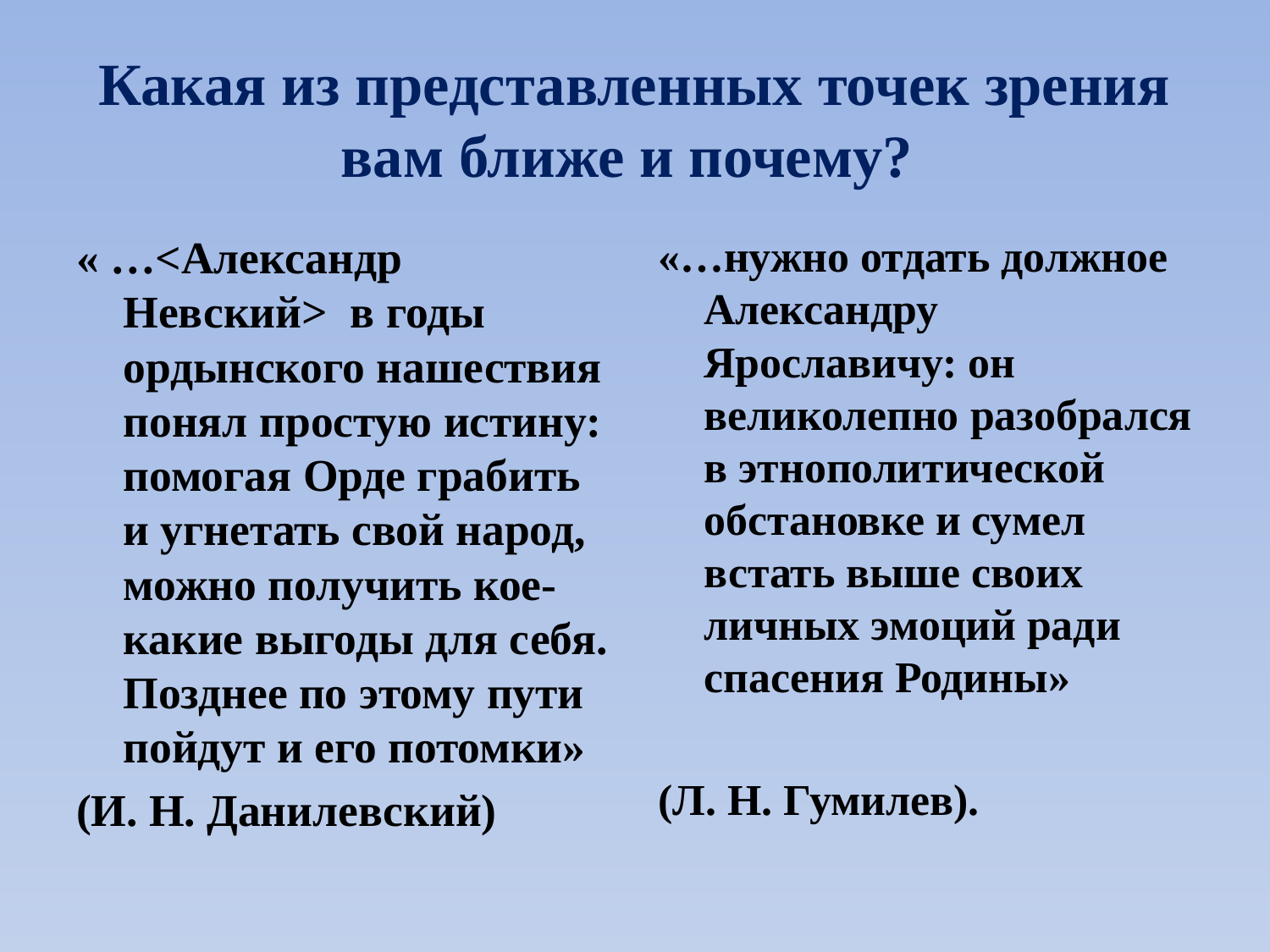

# Какая из представленных точек зрения вам ближе и почему?
« …<Александр Невский>  в годы ордынского нашествия понял простую истину: помогая Орде грабить и угнетать свой народ, можно получить кое-какие выгоды для себя. Позднее по этому пути пойдут и его потомки»
(И. Н. Данилевский)

«…нужно отдать должное Александру Ярославичу: он великолепно разобрался в этнополитической обстановке и сумел встать выше своих личных эмоций ради спасения Родины»

(Л. Н. Гумилев).